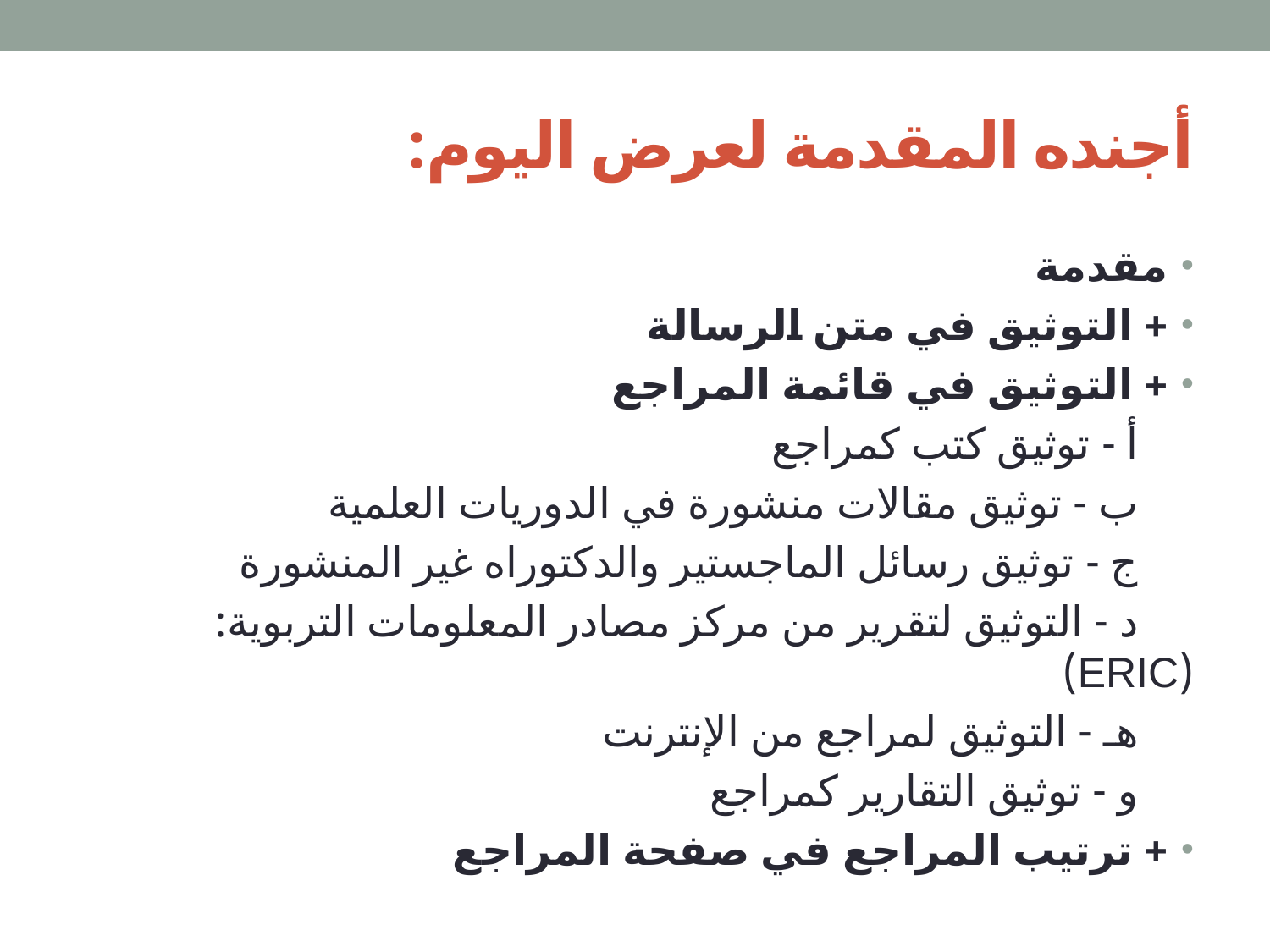

# أجنده المقدمة لعرض اليوم:
مقدمة
+ التوثيق في متن الرسالة
+ التوثيق في قائمة المراجع
     أ - توثيق كتب كمراجع
     ب - توثيق مقالات منشورة في الدوريات العلمية
     ج - توثيق رسائل الماجستير والدكتوراه غير المنشورة
     د - التوثيق لتقرير من مركز مصادر المعلومات التربوية: (ERIC)
     هـ - التوثيق لمراجع من الإنترنت
     و - توثيق التقارير كمراجع
+ ترتيب المراجع في صفحة المراجع